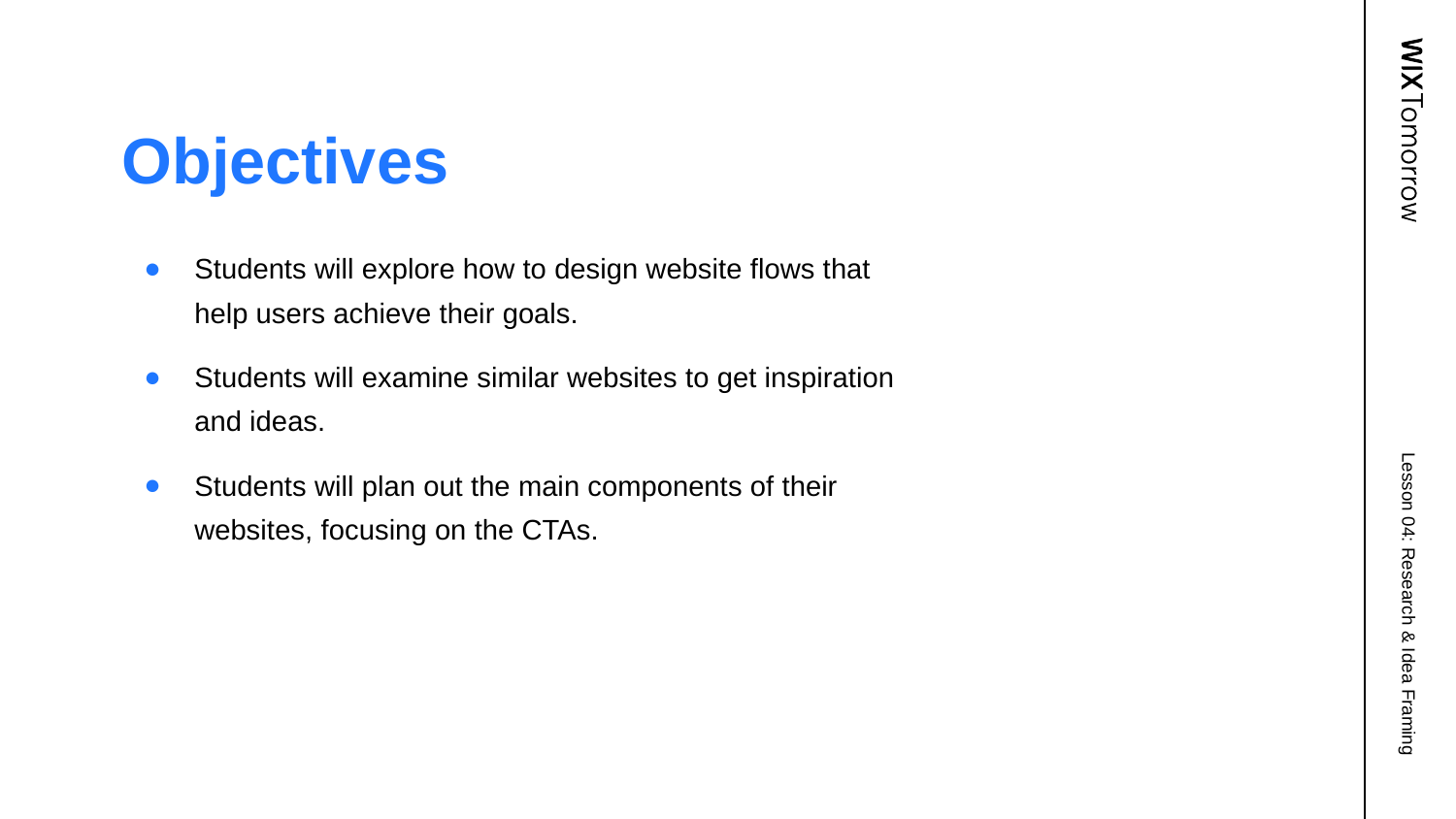

# Objectives
Students will explore how to design website flows that help users achieve their goals.
Students will examine similar websites to get inspiration and ideas.
Students will plan out the main components of their websites, focusing on the CTAs.